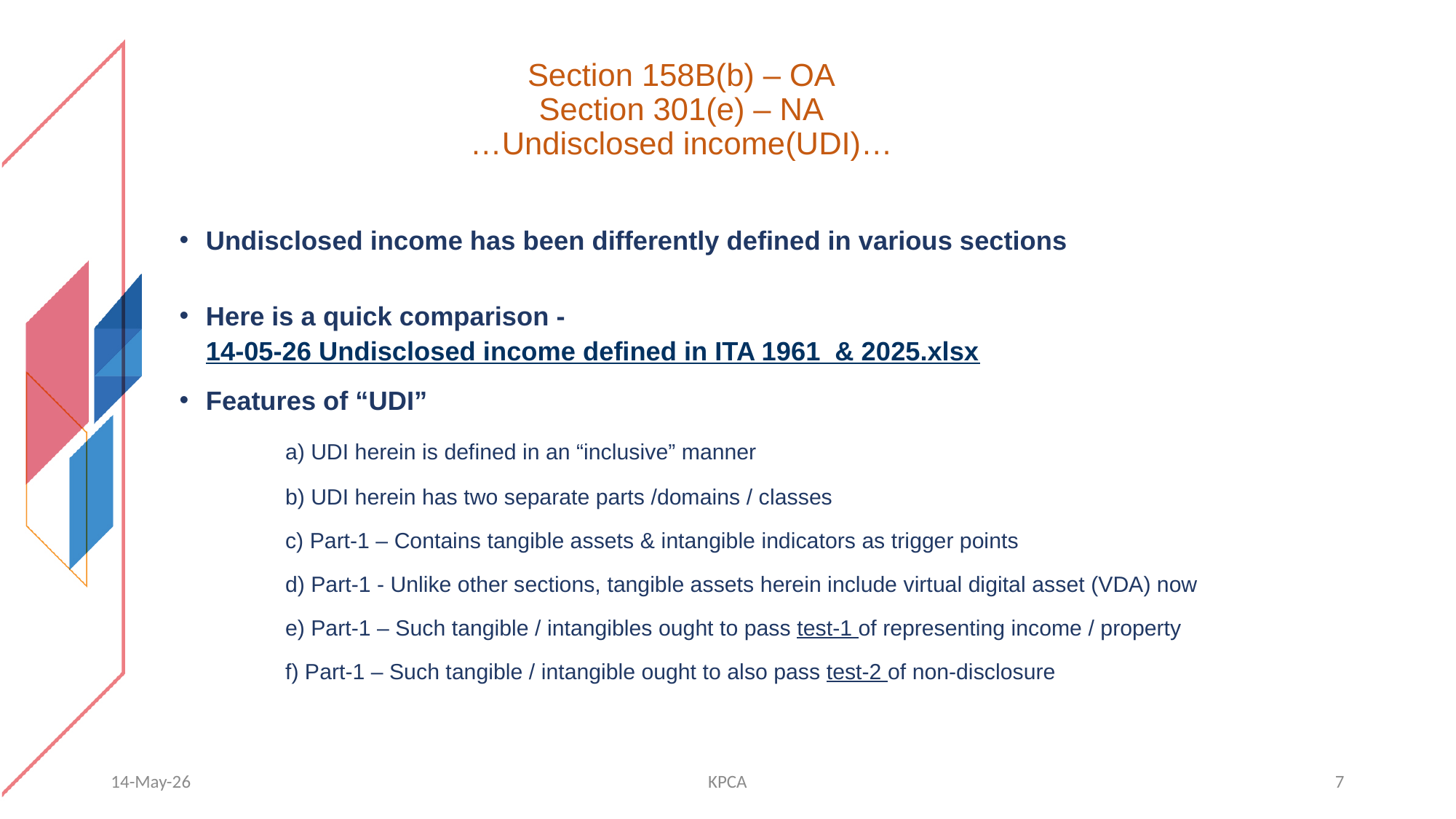

# Section 158B(b) – OA Section 301(e) – NA …Undisclosed income(UDI)…
Undisclosed income has been differently defined in various sections

Here is a quick comparison - 14-05-26 Undisclosed income defined in ITA 1961  & 2025.xlsx
Features of “UDI”
	a) UDI herein is defined in an “inclusive” manner
	b) UDI herein has two separate parts /domains / classes
	c) Part-1 – Contains tangible assets & intangible indicators as trigger points
	d) Part-1 - Unlike other sections, tangible assets herein include virtual digital asset (VDA) now
	e) Part-1 – Such tangible / intangibles ought to pass test-1 of representing income / property
	f) Part-1 – Such tangible / intangible ought to also pass test-2 of non-disclosure

14-May-26
KPCA
7